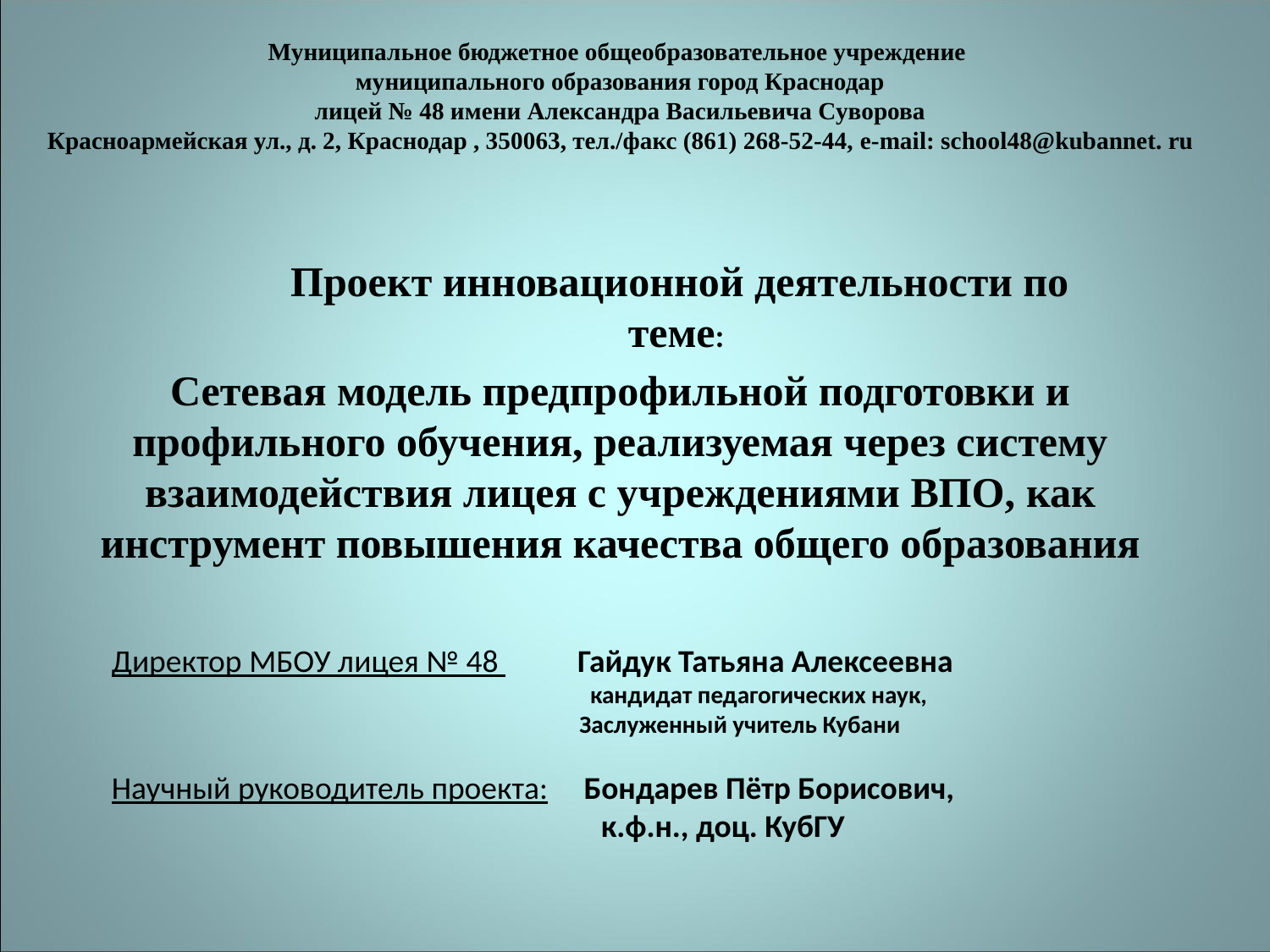

Муниципальное бюджетное общеобразовательное учреждение
муниципального образования город Краснодар
лицей № 48 имени Александра Васильевича Суворова
Красноармейская ул., д. 2, Краснодар , 350063, тел./факс (861) 268-52-44, e-mail: school48@kubannet. ru

Проект инновационной деятельности по теме:
Сетевая модель предпрофильной подготовки и профильного обучения, реализуемая через систему взаимодействия лицея с учреждениями ВПО, как инструмент повышения качества общего образования

Директор МБОУ лицея № 48           Гайдук Татьяна Алексеевна
                                                                                                                       кандидат педагогических наук,
                                                                                     Заслуженный учитель Кубани

Научный руководитель проекта:     Бондарев Пётр Борисович,
                                                                    к.ф.н., доц. КубГУ